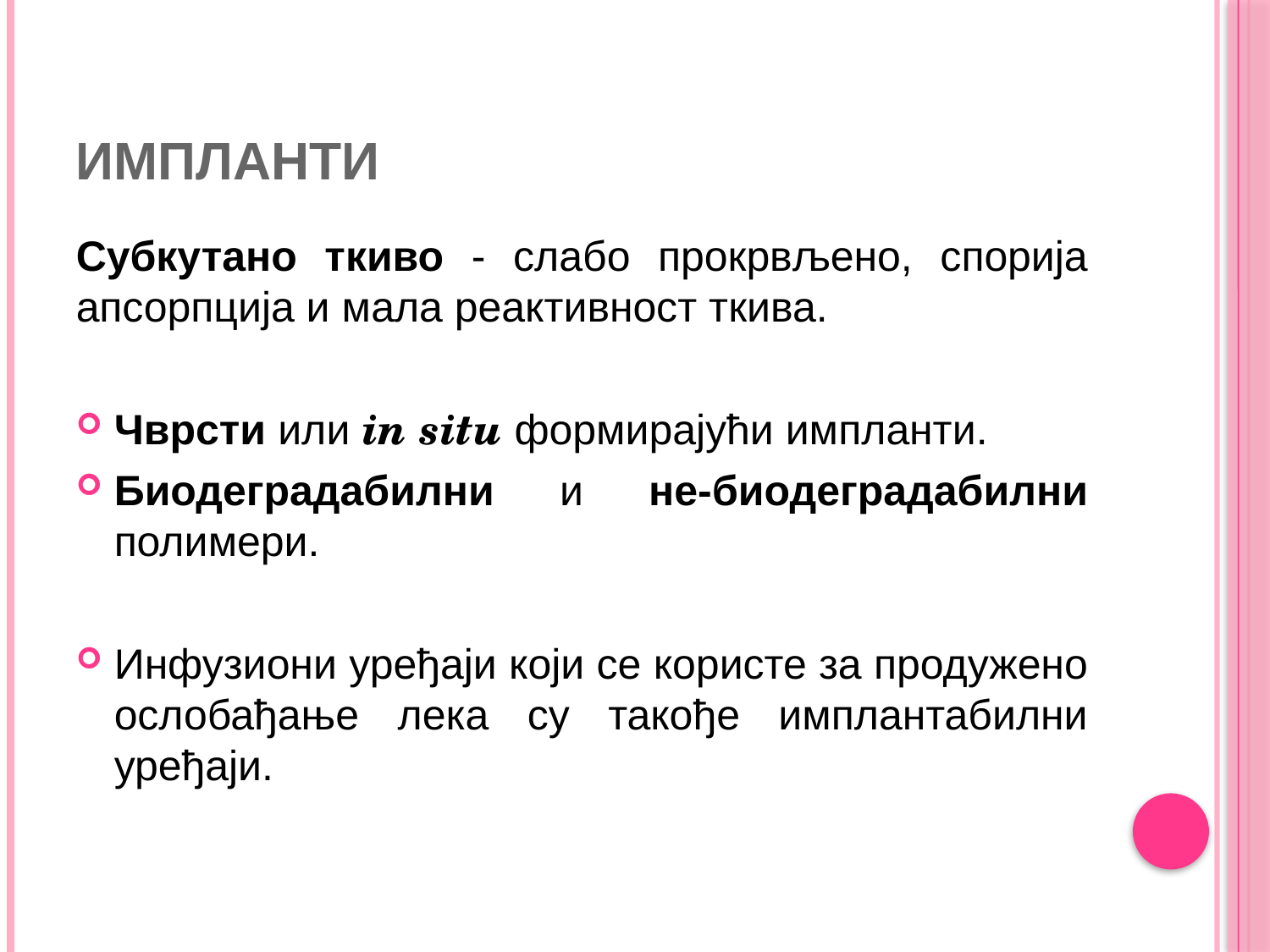

# Импланти
Субкутано ткиво - слабо прокрвљено, спорија апсорпција и мала реактивност ткива.

Чврсти или in situ формирајући импланти.
Биодеградабилни и не-биодеградабилни полимери.

Инфузиони уређаји који се користе за продужено ослобађање лека су такође имплантабилни уређаји.